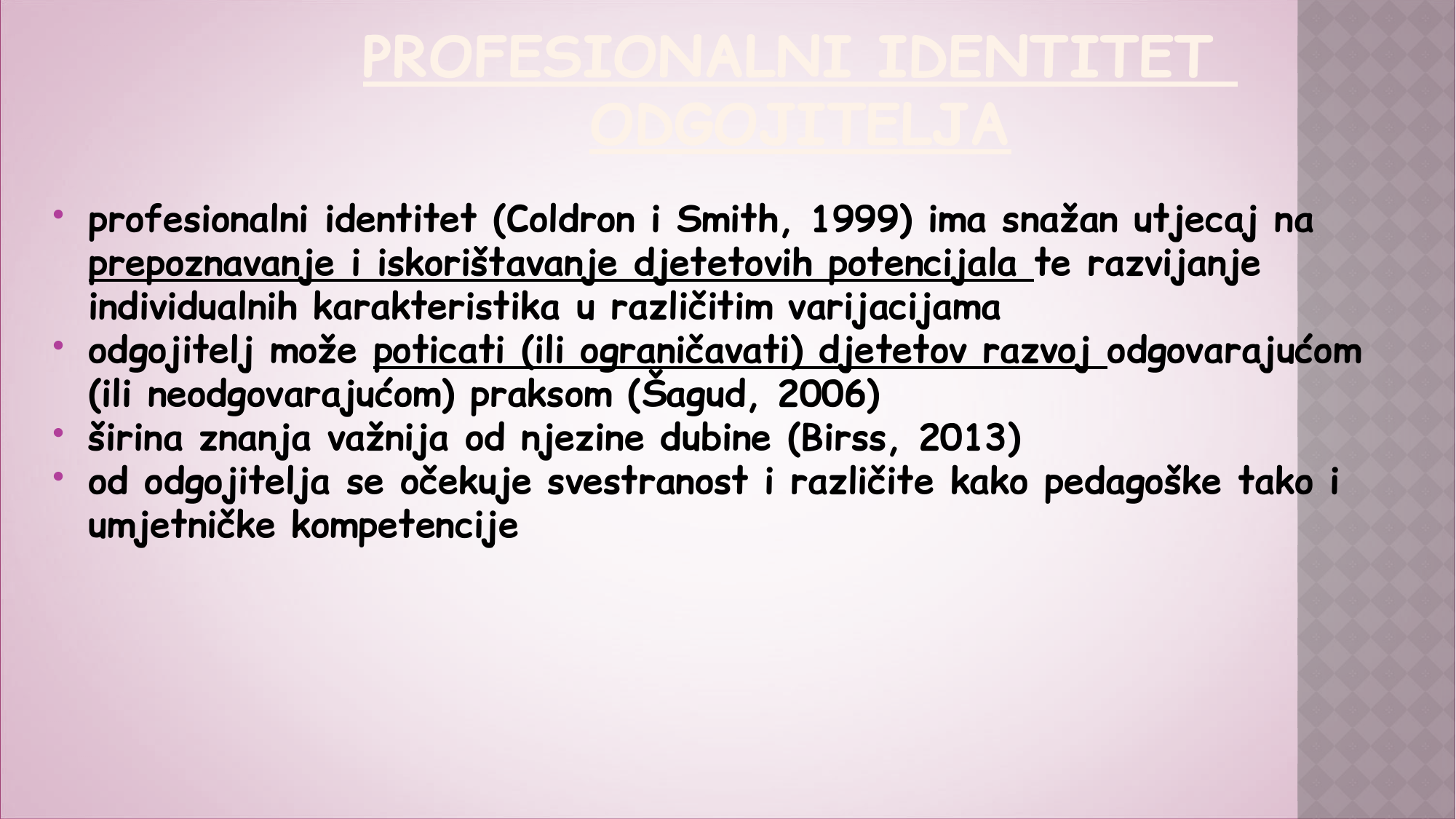

# PROFESIONALNi identitet  ODGOJITELJA
profesionalni identitet (Coldron i Smith, 1999) ima snažan utjecaj na prepoznavanje i iskorištavanje djetetovih potencijala te razvijanje individualnih karakteristika u različitim varijacijama
odgojitelj može poticati (ili ograničavati) djetetov razvoj odgovarajućom (ili neodgovarajućom) praksom (Šagud, 2006)
širina znanja važnija od njezine dubine (Birss, 2013)
od odgojitelja se očekuje svestranost i različite kako pedagoške tako i umjetničke kompetencije